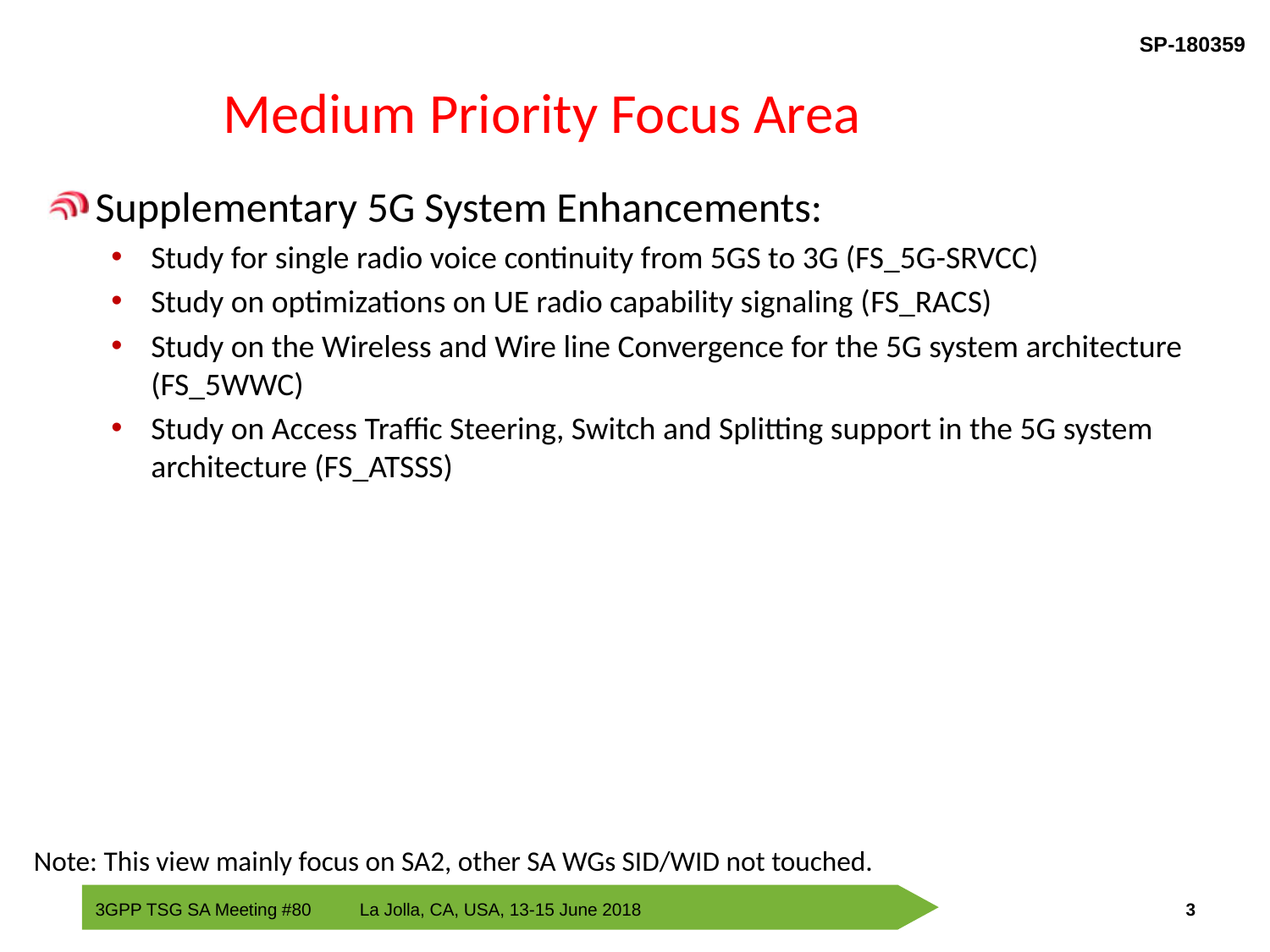

# Medium Priority Focus Area
Supplementary 5G System Enhancements:
Study for single radio voice continuity from 5GS to 3G (FS_5G-SRVCC)
Study on optimizations on UE radio capability signaling (FS_RACS)
Study on the Wireless and Wire line Convergence for the 5G system architecture (FS_5WWC)
Study on Access Traffic Steering, Switch and Splitting support in the 5G system architecture (FS_ATSSS)

Note: This view mainly focus on SA2, other SA WGs SID/WID not touched.